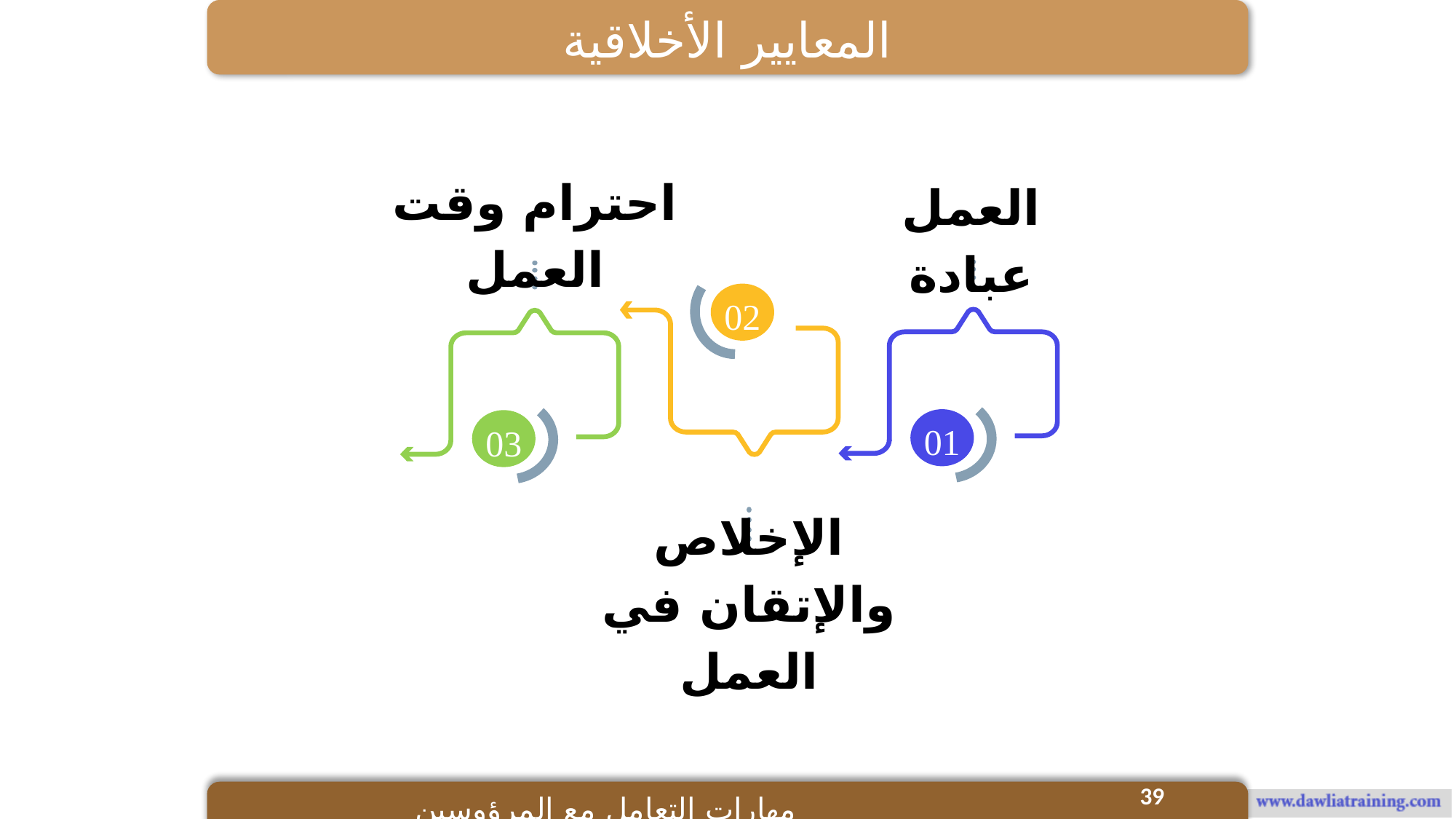

المعايير الأخلاقية
احترام وقت العمل

03

العمل عبادة

01

02

الإخلاص والإتقان في العمل
39

مهارات التعامل مع المرؤوسين